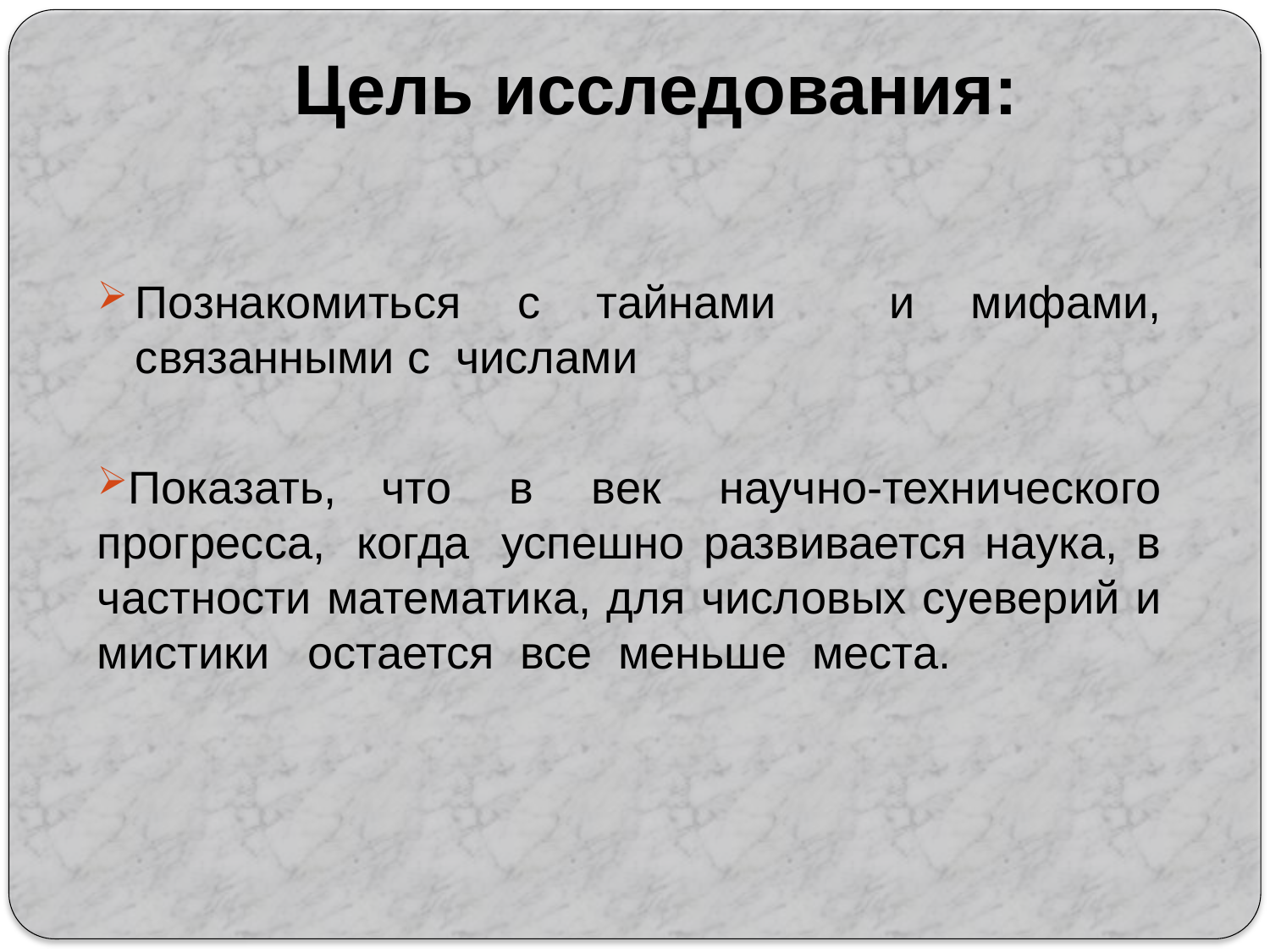

# Цель исследования:
Познакомиться с тайнами  и мифами, связанными с  числами

Показать, что  в  век  научно-технического прогресса,  когда  успешно развивается наука, в частности математика, для числовых суеверий и мистики   остается  все  меньше  места.